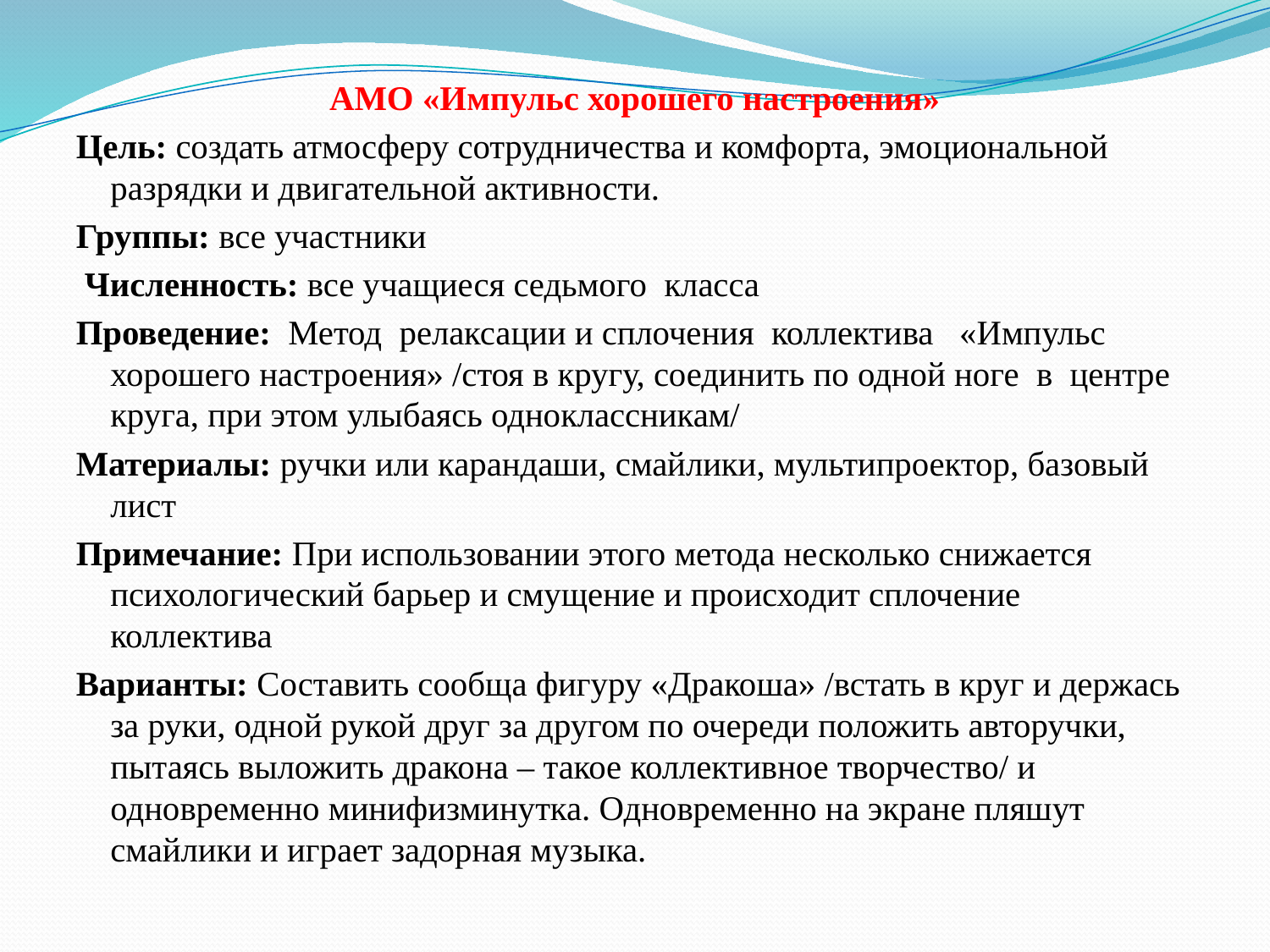

#
АМО «Импульс хорошего настроения»
Цель: создать атмосферу сотрудничества и комфорта, эмоциональной разрядки и двигательной активности.
Группы: все участники
 Численность: все учащиеся седьмого  класса
Проведение:  Метод  релаксации и сплочения  коллектива   «Импульс хорошего настроения» /стоя в кругу, соединить по одной ноге  в  центре круга, при этом улыбаясь одноклассникам/
Материалы: ручки или карандаши, смайлики, мультипроектор, базовый лист
Примечание: При использовании этого метода несколько снижается психологический барьер и смущение и происходит сплочение  коллектива
Варианты: Составить сообща фигуру «Дракоша» /встать в круг и держась за руки, одной рукой друг за другом по очереди положить авторучки, пытаясь выложить дракона – такое коллективное творчество/ и одновременно минифизминутка. Одновременно на экране пляшут смайлики и играет задорная музыка.